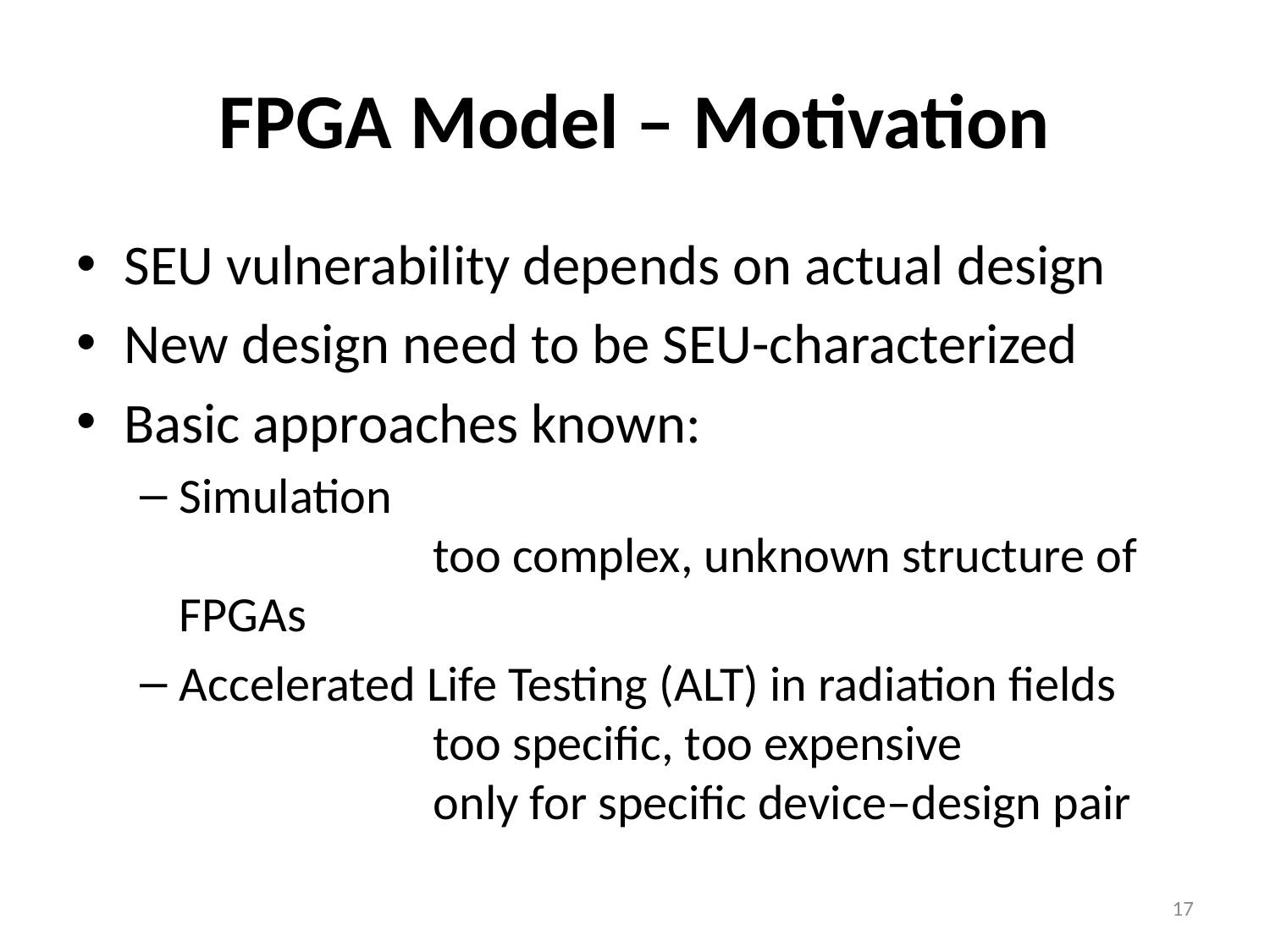

# FPGA Model – Motivation
SEU vulnerability depends on actual design
New design need to be SEU-characterized
Basic approaches known:
Simulation
		too complex, unknown structure of FPGAs
Accelerated Life Testing (ALT) in radiation fields
		too specific, too expensive
		only for specific device–design pair
17